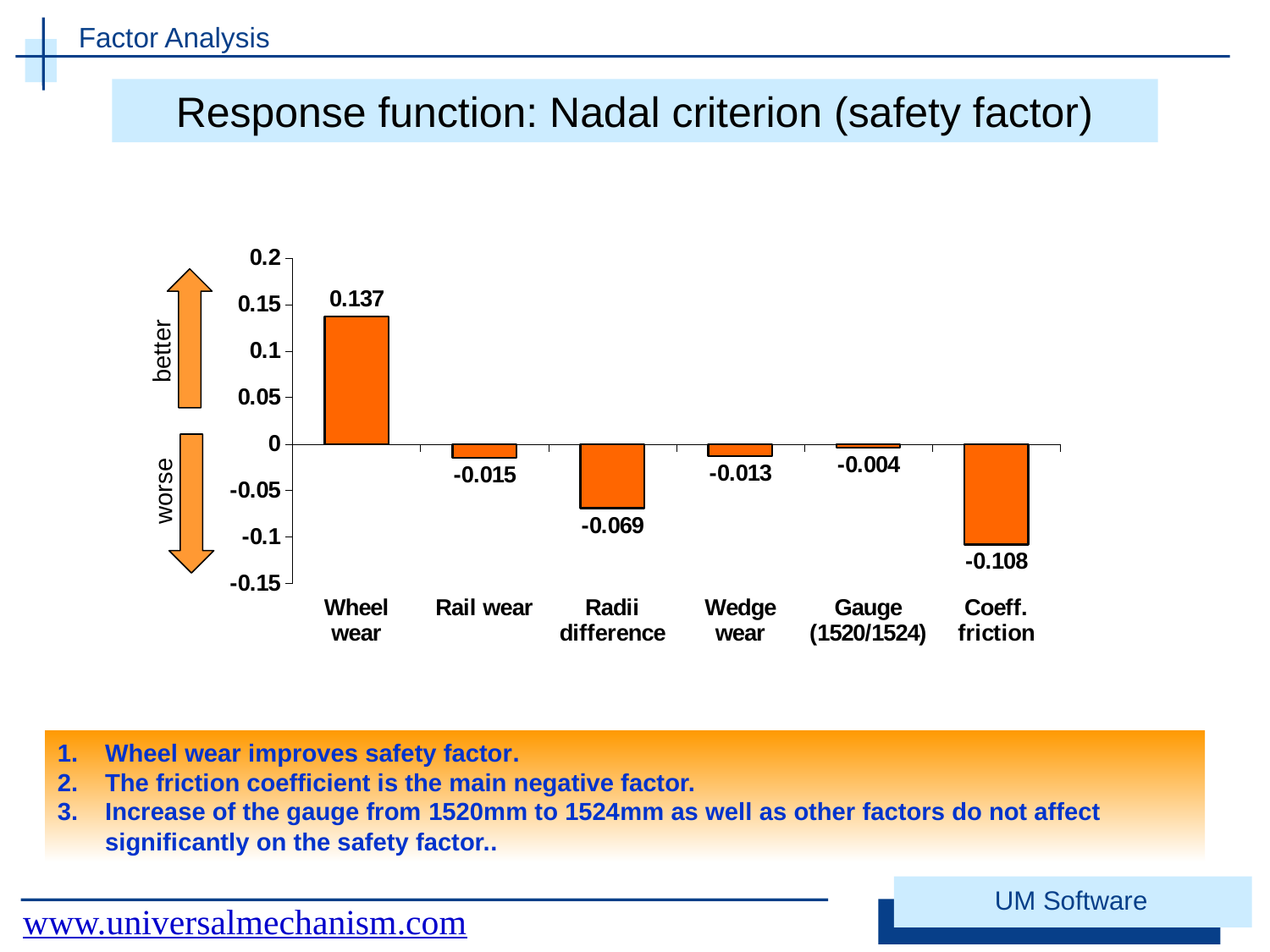

# Factor Analysis
Response function: Nadal criterion (safety factor)

### Chart

| Category | Работа |
|---|---|
| Wheel wear | 0.137 |
| Rail wear | -0.014999999999999998 |
| Radii difference | -0.06900000000000003 |
| Wedge wear | -0.012999999999999998 |
| Gauge (1520/1524) | -0.004000000000000004 |
| Coeff. friction | -0.10800000000000007 |
better

worse
Wheel wear improves safety factor.
The friction coefficient is the main negative factor.
Increase of the gauge from 1520mm to 1524mm as well as other factors do not affect significantly on the safety factor..